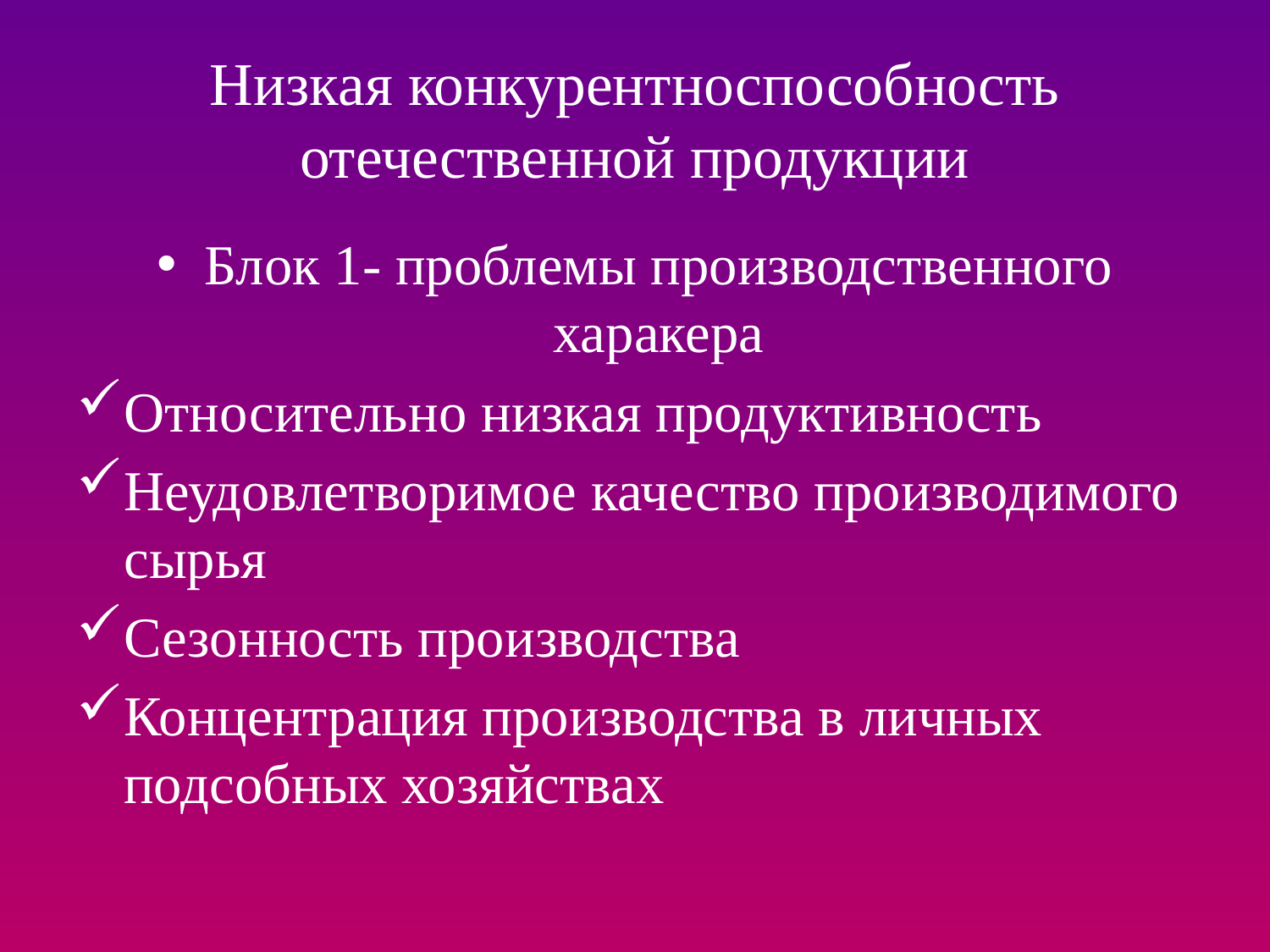

# Низкая конкурентноспособность отечественной продукции
Блок 1- проблемы производственного харакера
Относительно низкая продуктивность
Неудовлетворимое качество производимого сырья
Сезонность производства
Концентрация производства в личных подсобных хозяйствах